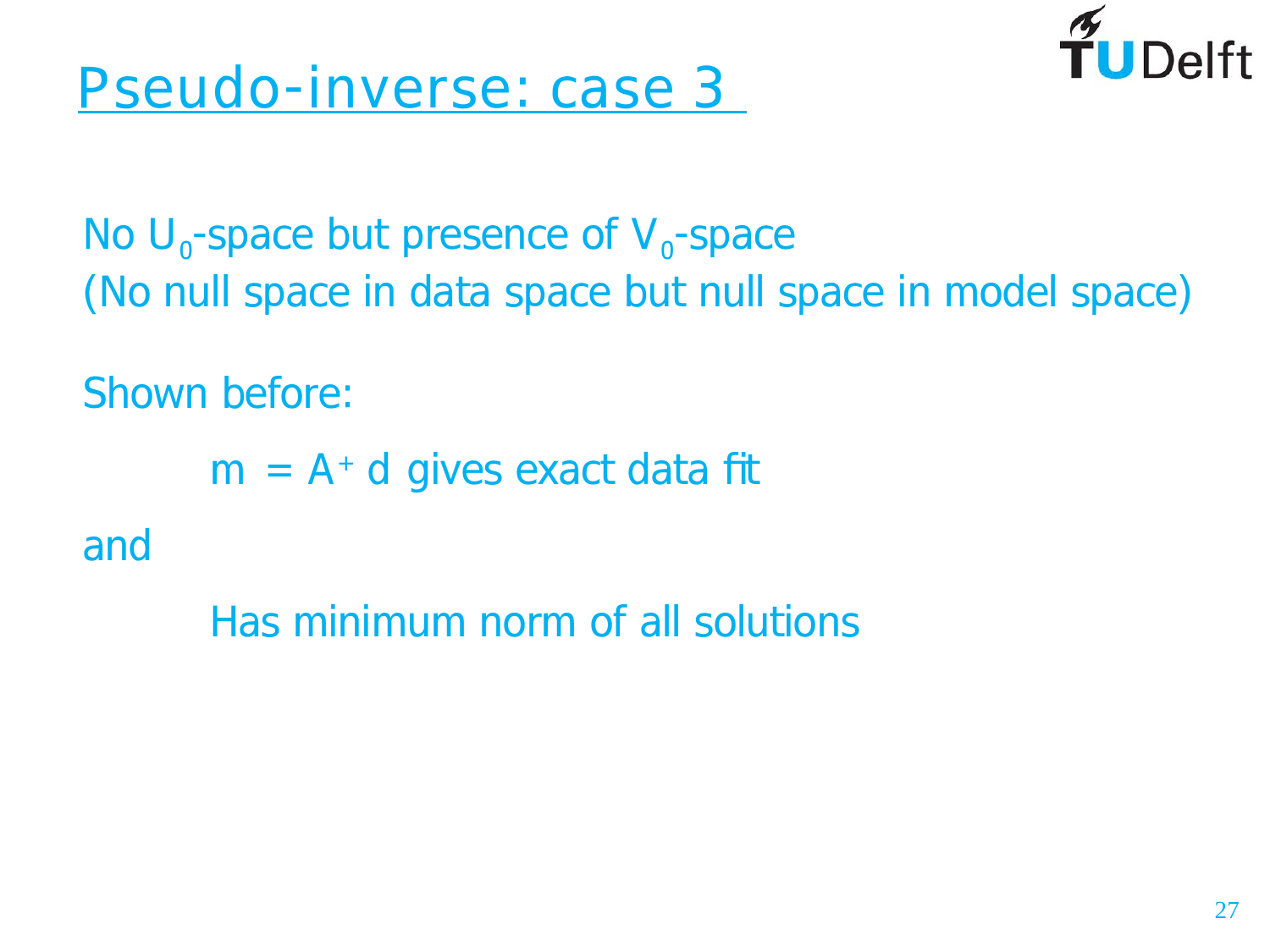

# Pseudo-inverse: case 3
No U0-space but presence of V0-space
(No null space in data space but null space in model space)

Shown before:
	m = A+ d gives exact data fit
and
	Has minimum norm of all solutions
27